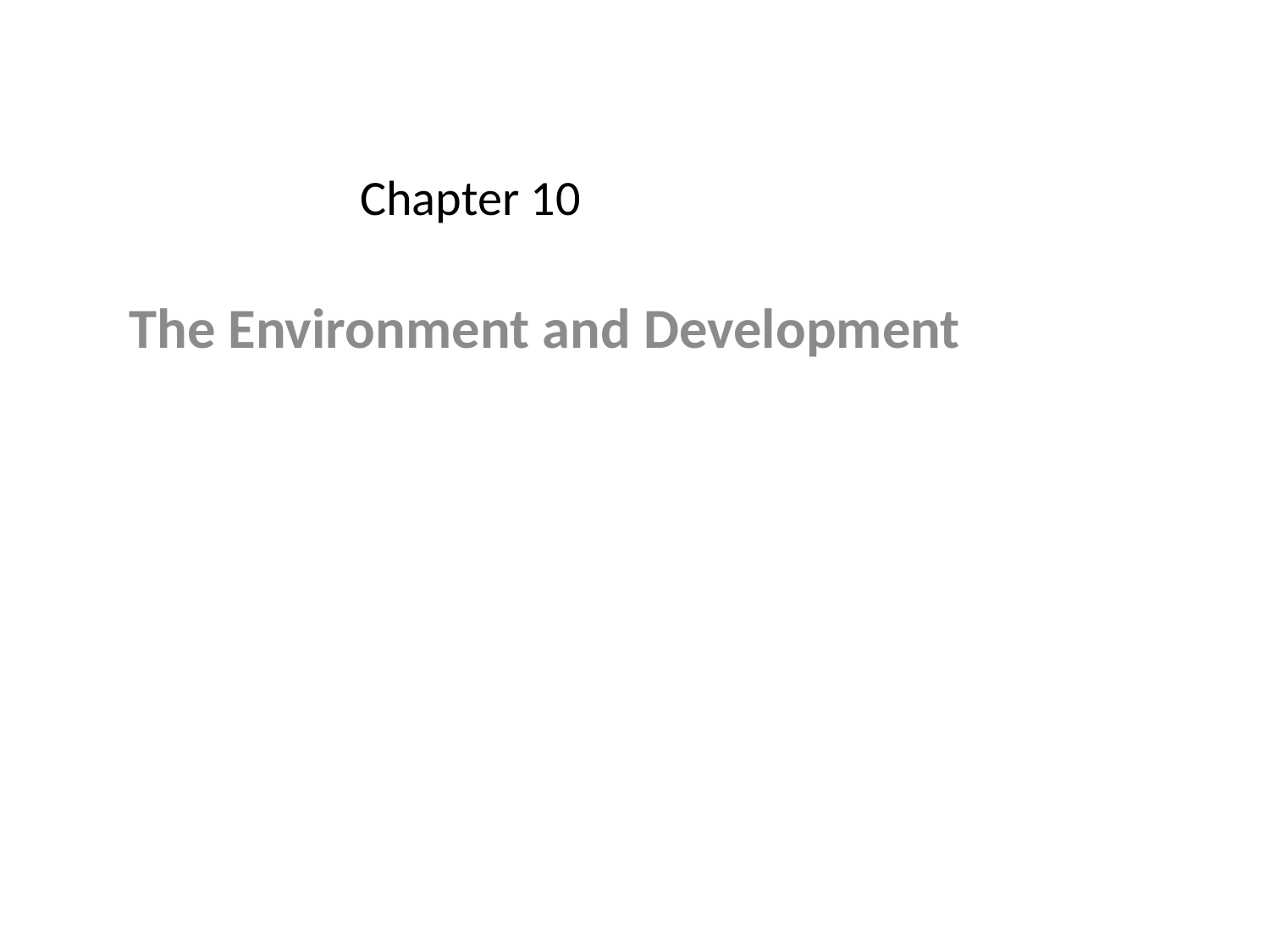

# Chapter 10
The Environment and Development